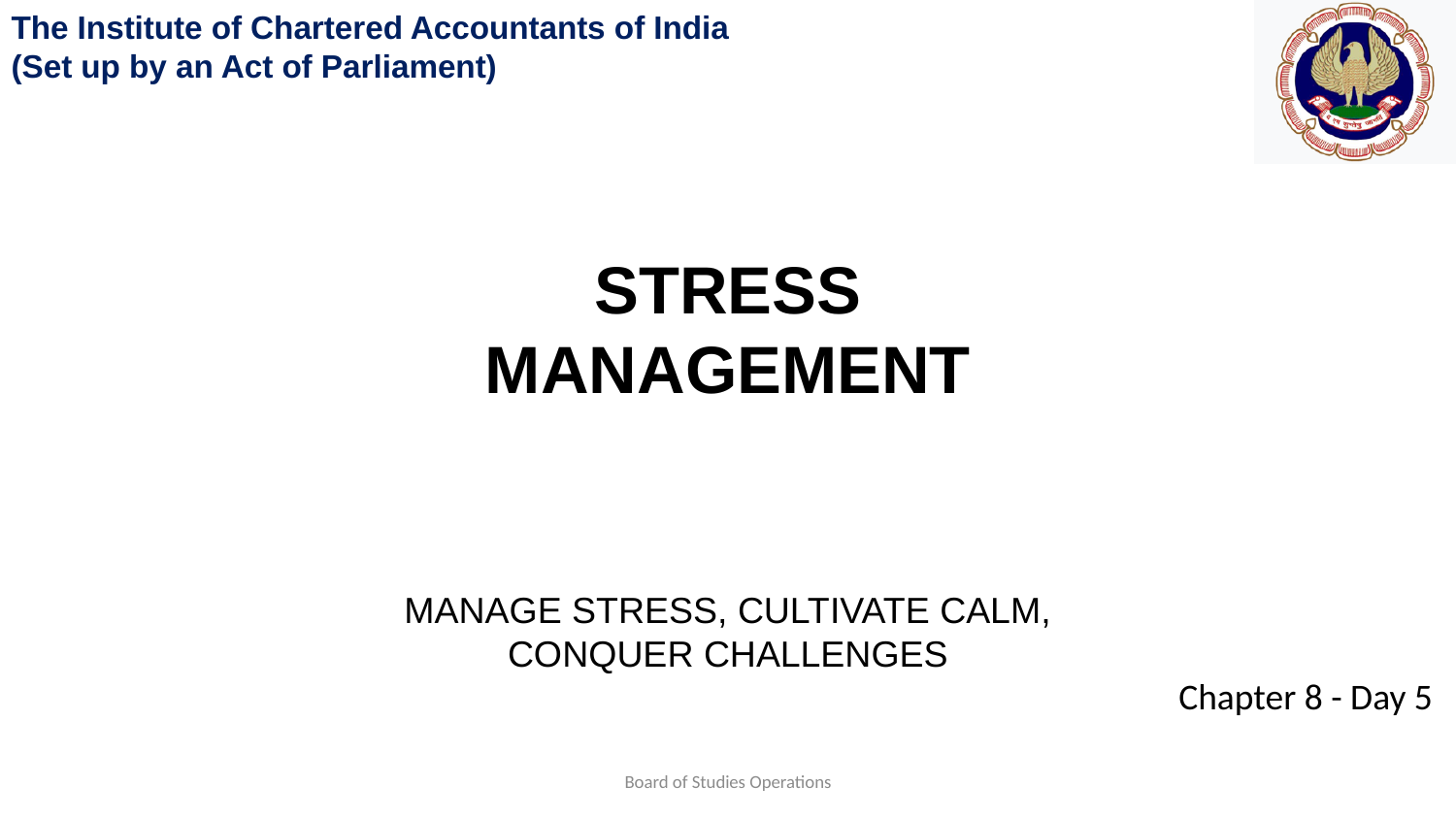

STRESS MANAGEMENT
MANAGE STRESS, CULTIVATE CALM, CONQUER CHALLENGES
Board of Studies Operations